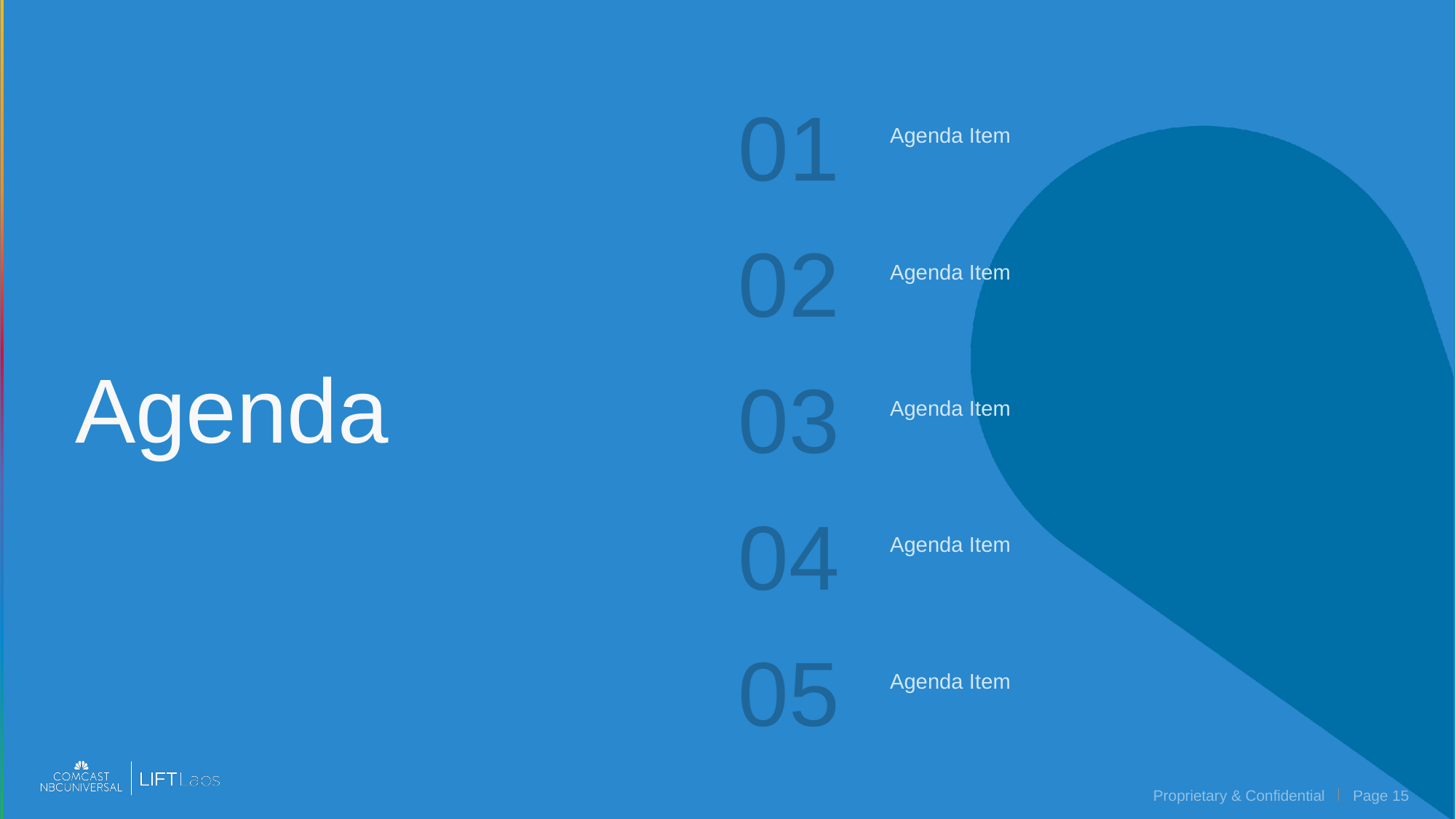

01
Agenda Item
02
Agenda Item
Agenda

03
Agenda Item
04
Agenda Item
05
Agenda Item